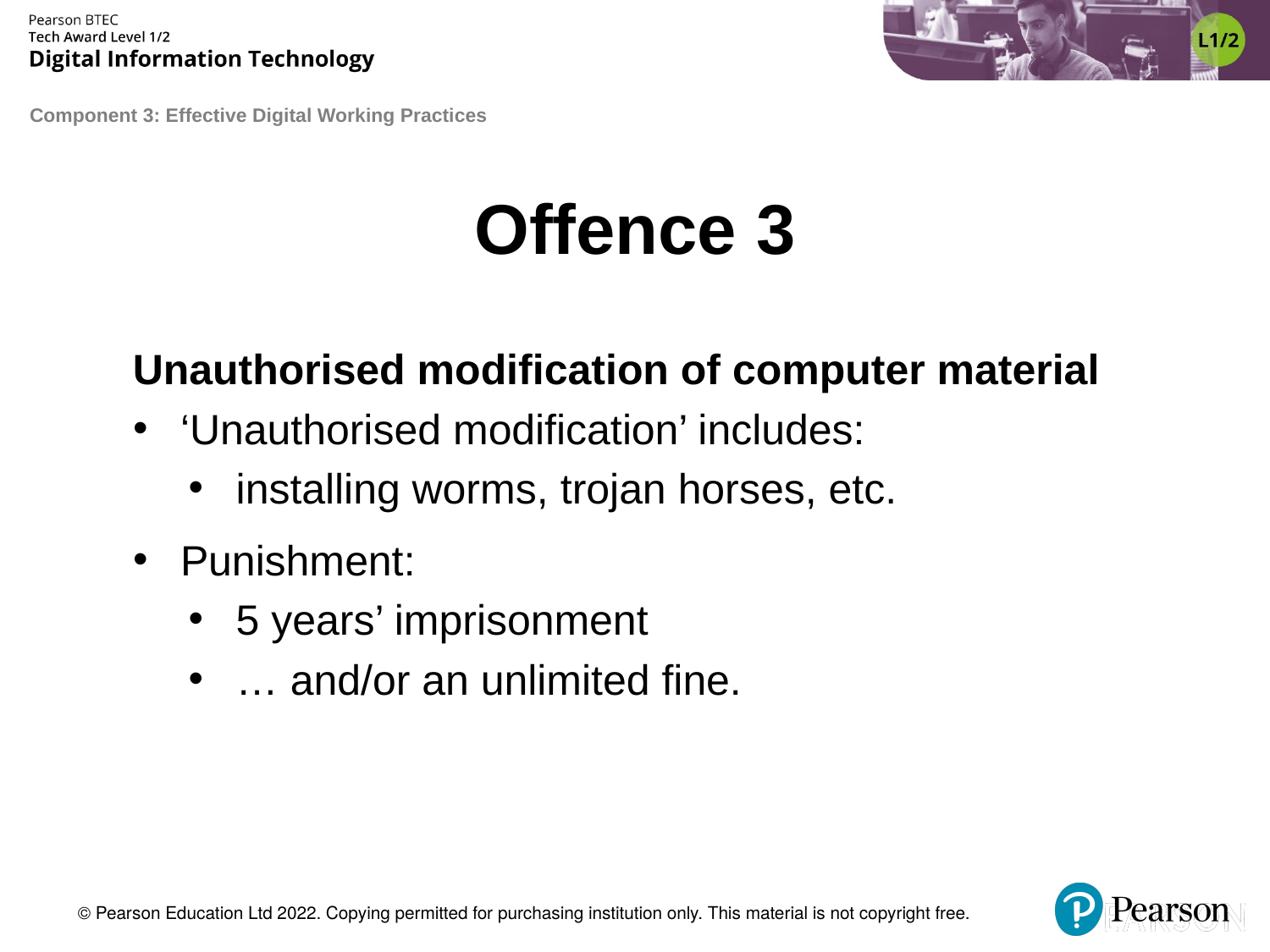

# Offence 3
Unauthorised modification of computer material
‘Unauthorised modification’ includes:
installing worms, trojan horses, etc.
Punishment:
5 years’ imprisonment
… and/or an unlimited fine.
© Pearson Education Ltd 2022. Copying permitted for purchasing institution only. This material is not copyright free.